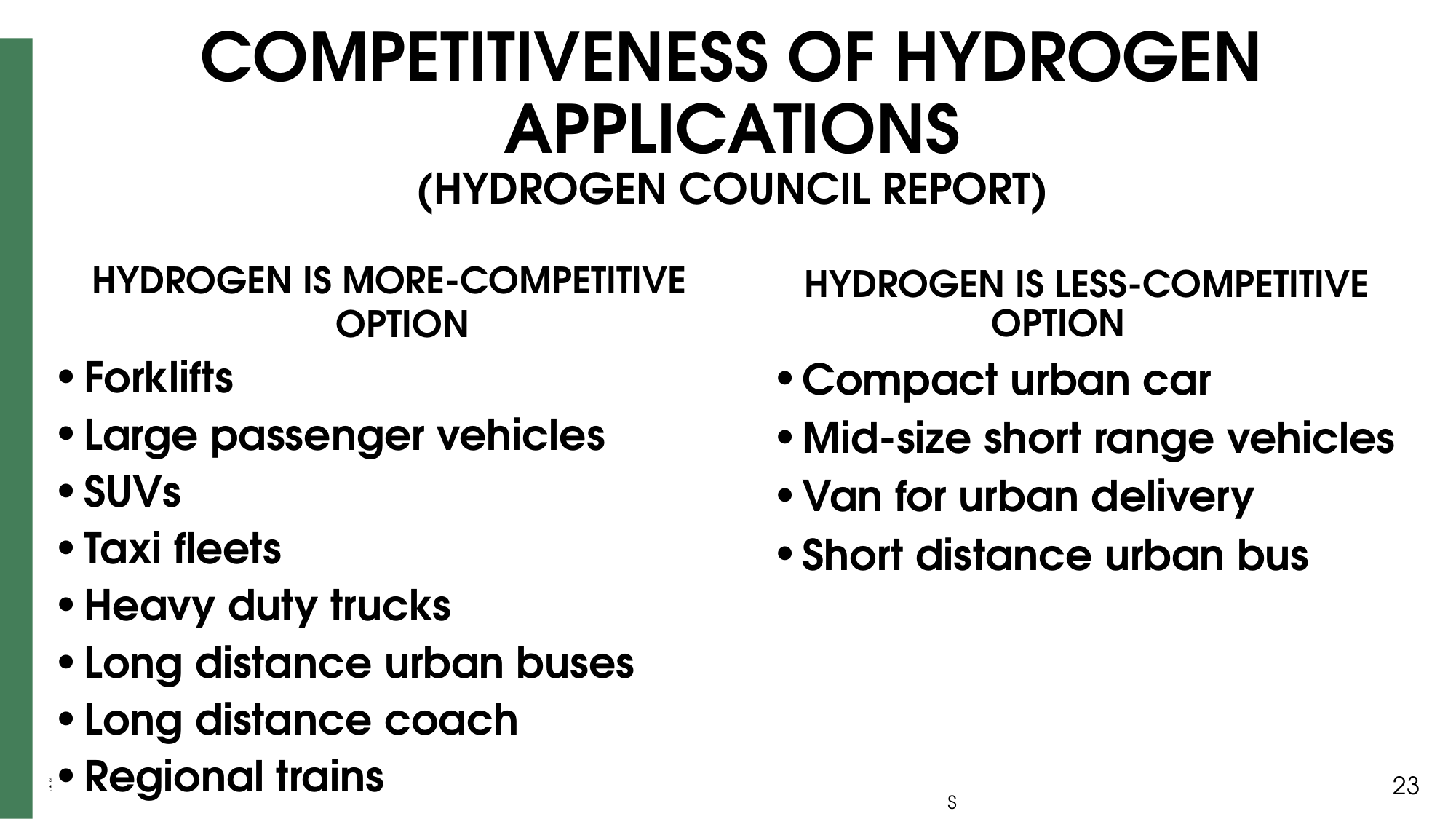

# COMPETITIVENESS OF HYDROGEN APPLICATIONS (HYDROGEN COUNCIL REPORT)
HYDROGEN IS MORE-COMPETITIVE OPTION
Forklifts
Large passenger vehicles
SUVs
Taxi fleets
Heavy duty trucks
Long distance urban buses
Long distance coach
Regional trains
HYDROGEN IS LESS-COMPETITIVE OPTION
Compact urban car
Mid-size short range vehicles
Van for urban delivery
Short distance urban bus
23
S